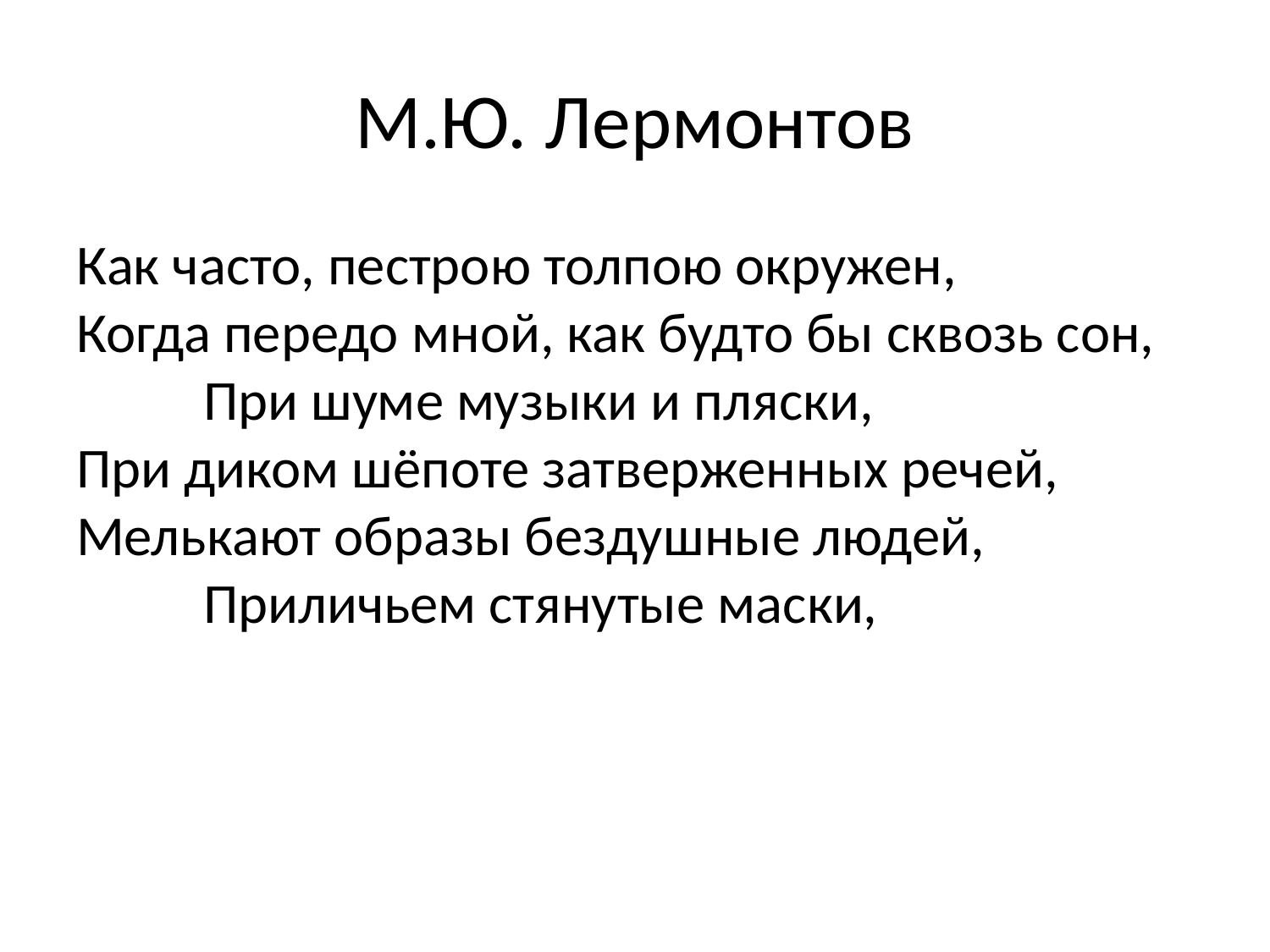

# М.Ю. Лермонтов
Как часто, пестрою толпою окружен,
Когда передо мной, как будто бы сквозь сон,
          При шуме музыки и пляски,
При диком шёпоте затверженных речей,
Мелькают образы бездушные людей,
          Приличьем стянутые маски,